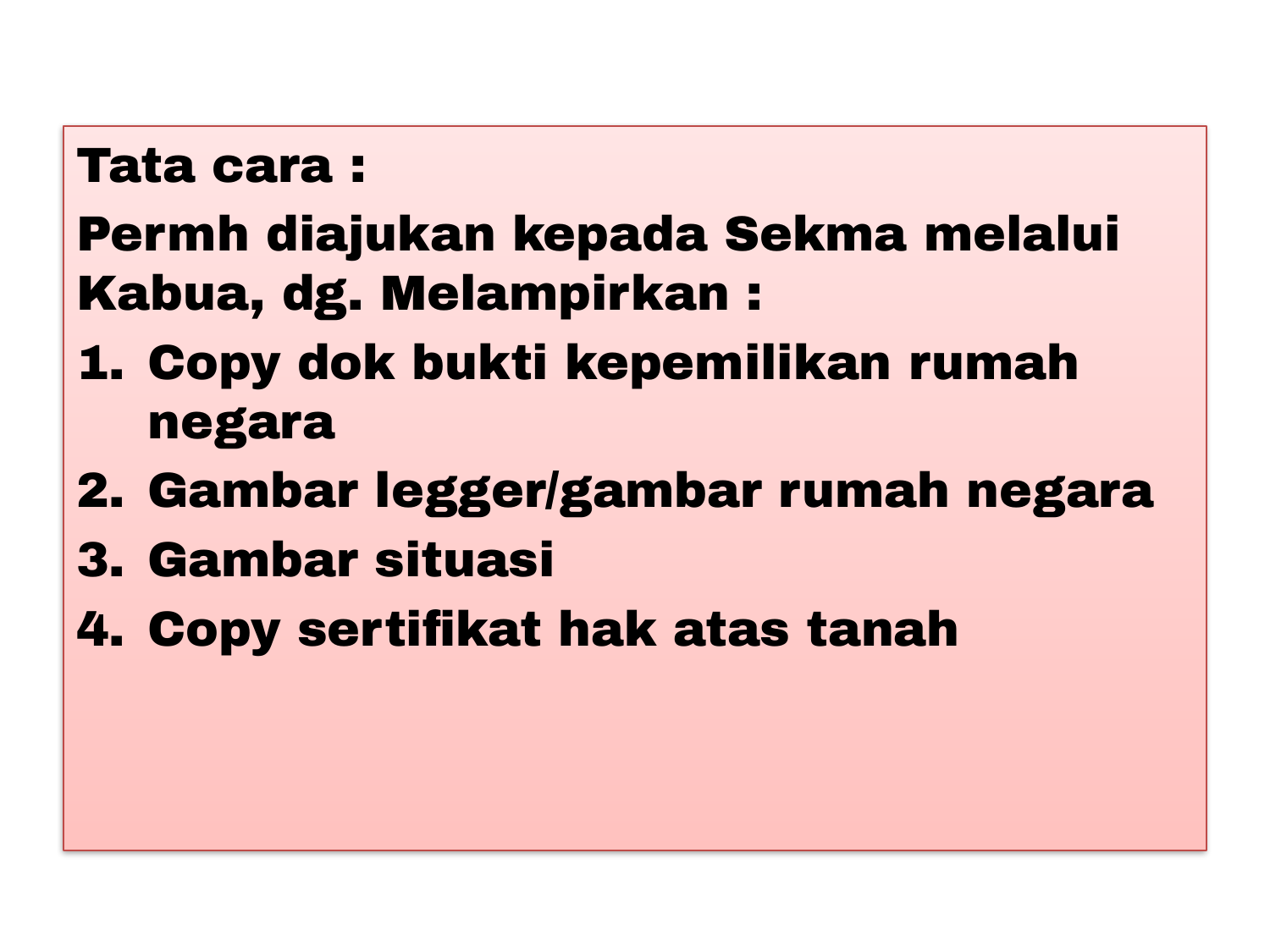

Tata cara :
Permh diajukan kepada Sekma melalui Kabua, dg. Melampirkan :
Copy dok bukti kepemilikan rumah negara
Gambar legger/gambar rumah negara
Gambar situasi
Copy sertifikat hak atas tanah